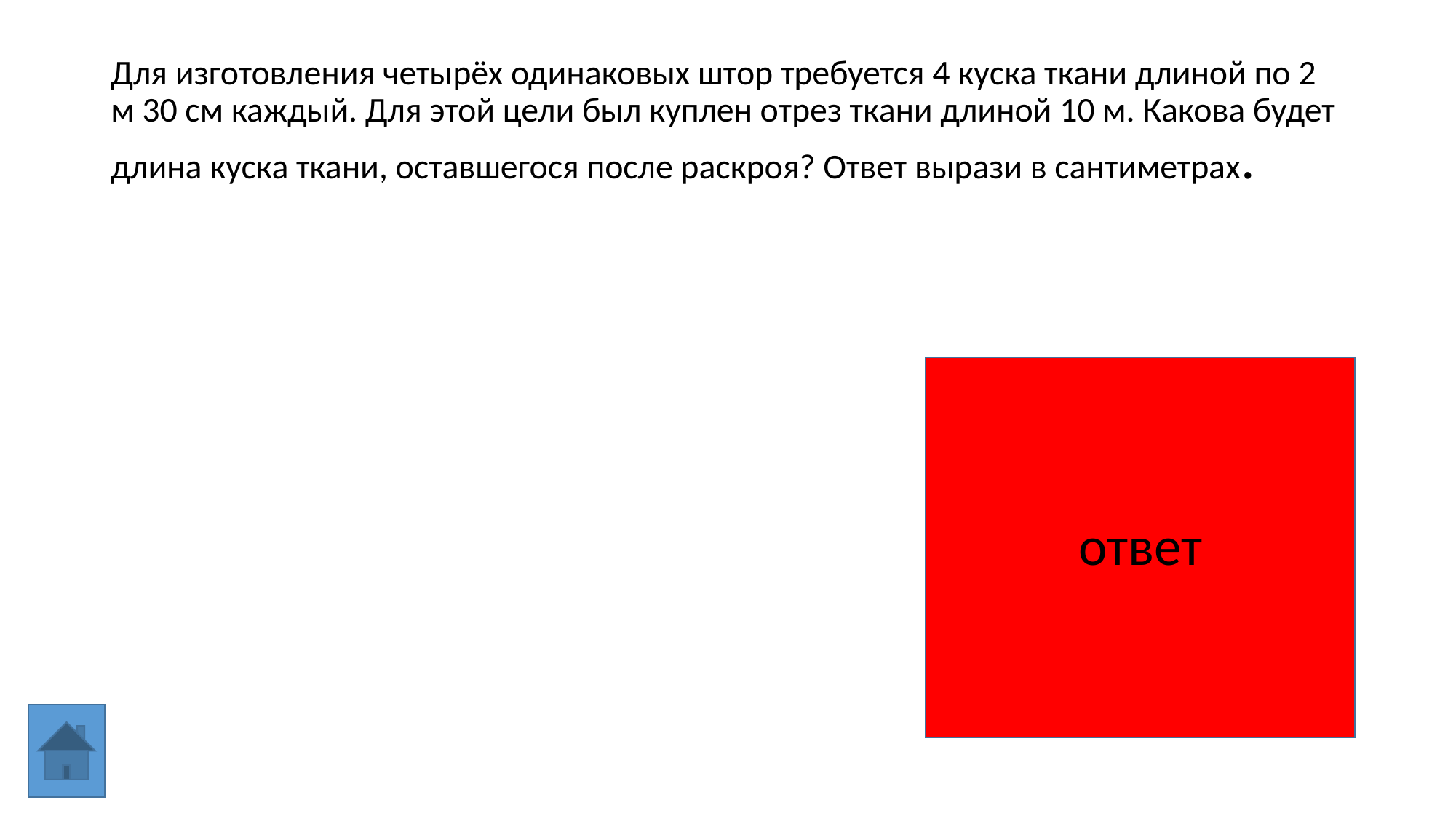

# Для изготовления четырёх одинаковых штор требуется 4 куска ткани длиной по 2 м 30 см каждый. Для этой цели был куплен отрез ткани длиной 10 м. Какова будет длина куска ткани, оставшегося после раскроя? Ответ вырази в сантиметрах.
ответ